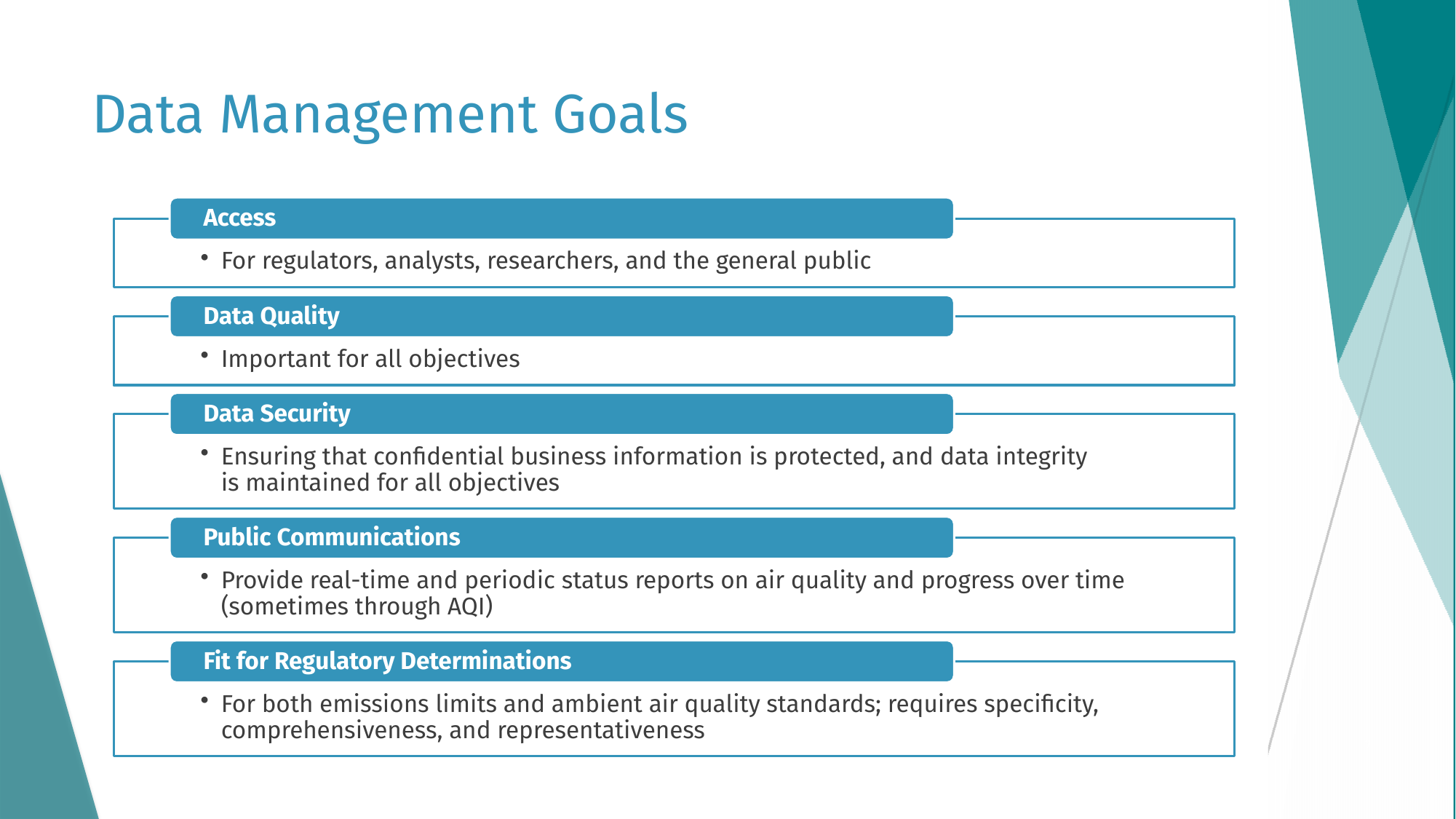

# Data Management Goals
For regulators, analysts, researchers, and the general public​
Access
Important for all objectives​
Data Quality
Ensuring that confidential business information is protected, and data integrity is maintained for all objectives​
Data Security
Provide real-time and periodic status reports on air quality and progress over time (sometimes through AQI)​
Public Communications
For both emissions limits and ambient air quality standards; requires specificity, comprehensiveness, and representativeness
Fit for Regulatory Determinations
7